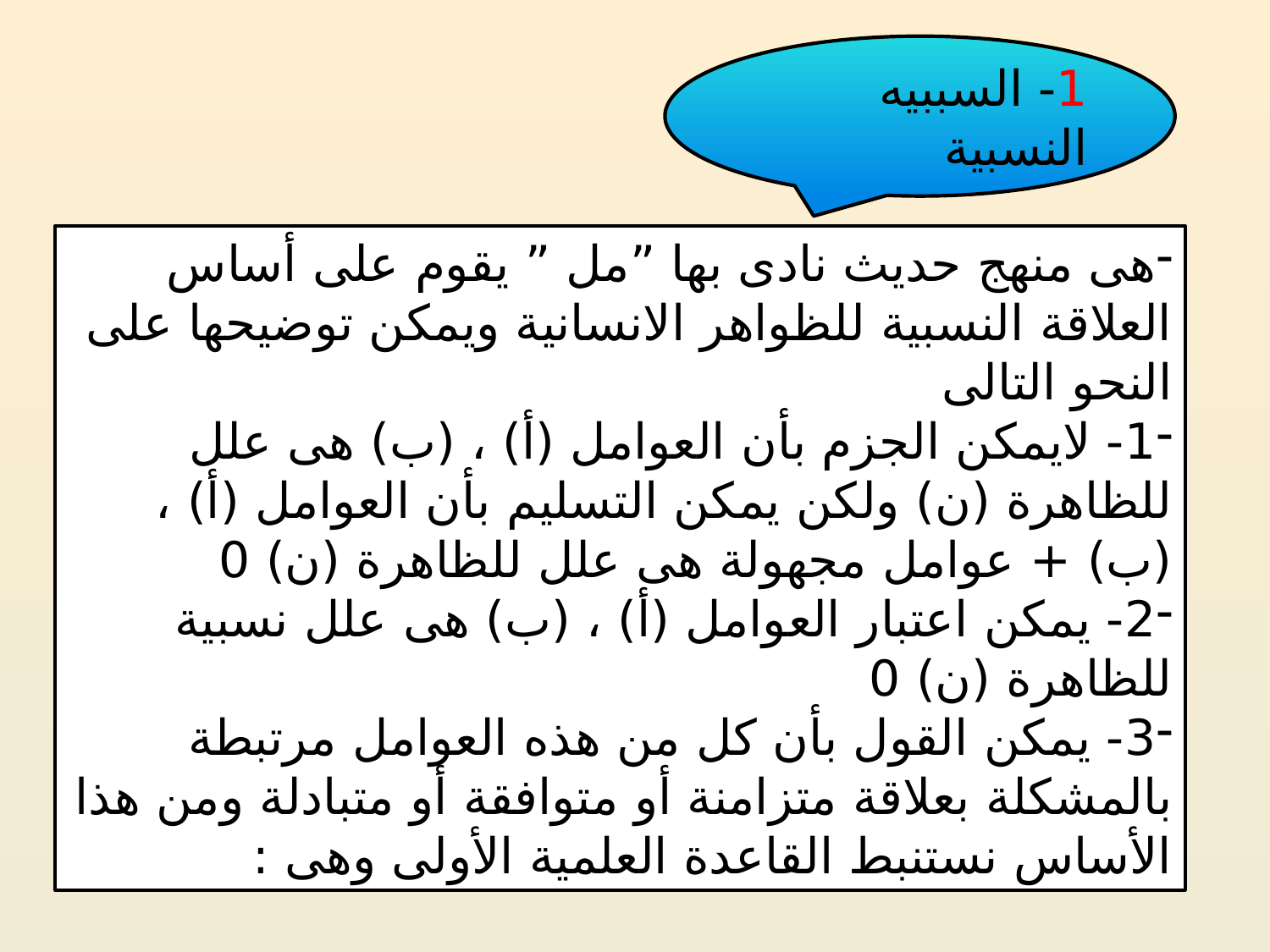

1- السببيه النسبية
هى منهج حديث نادى بها ”مل ” يقوم على أساس العلاقة النسبية للظواهر الانسانية ويمكن توضيحها على النحو التالى
1- لايمكن الجزم بأن العوامل (أ) ، (ب) هى علل للظاهرة (ن) ولكن يمكن التسليم بأن العوامل (أ) ، (ب) + عوامل مجهولة هى علل للظاهرة (ن) 0
2- يمكن اعتبار العوامل (أ) ، (ب) هى علل نسبية للظاهرة (ن) 0
3- يمكن القول بأن كل من هذه العوامل مرتبطة بالمشكلة بعلاقة متزامنة أو متوافقة أو متبادلة ومن هذا الأساس نستنبط القاعدة العلمية الأولى وهى :